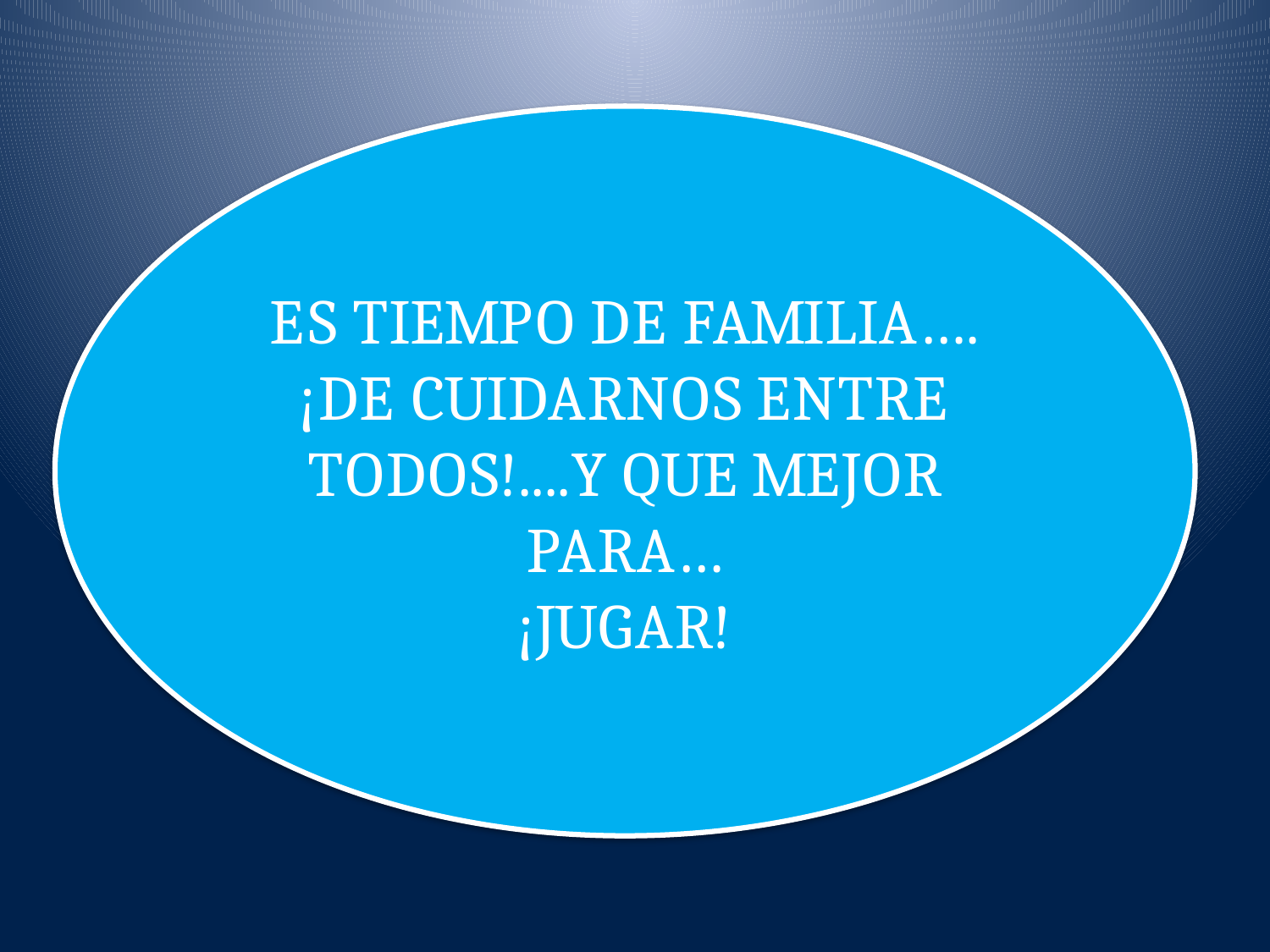

ES TIEMPO DE FAMILIA….¡DE CUIDARNOS ENTRE TODOS!....Y QUE MEJOR PARA…
¡JUGAR!